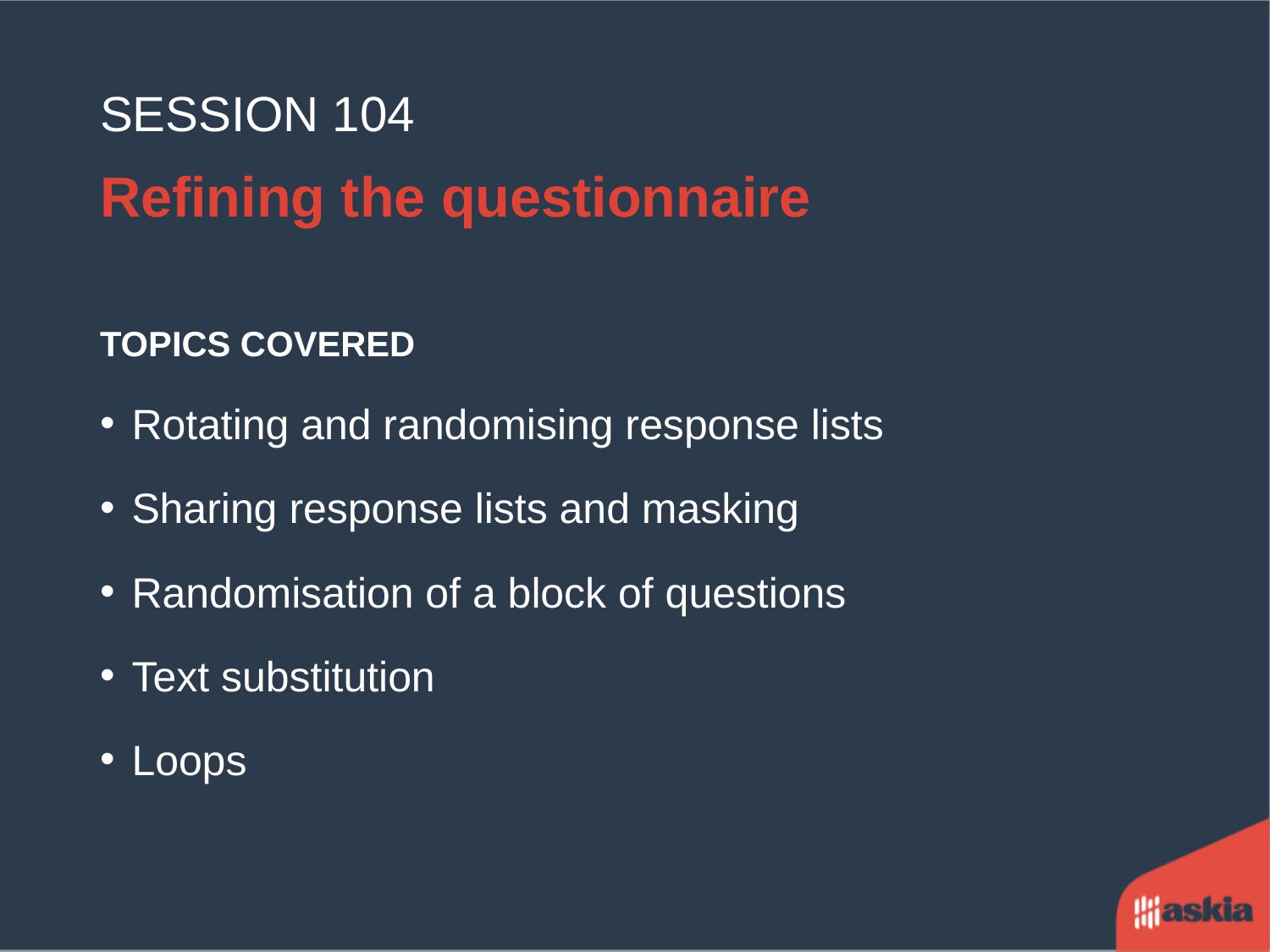

# Session 104
Refining the questionnaire
TOPICS COVERED
Rotating and randomising response lists
Sharing response lists and masking
Randomisation of a block of questions
Text substitution
Loops